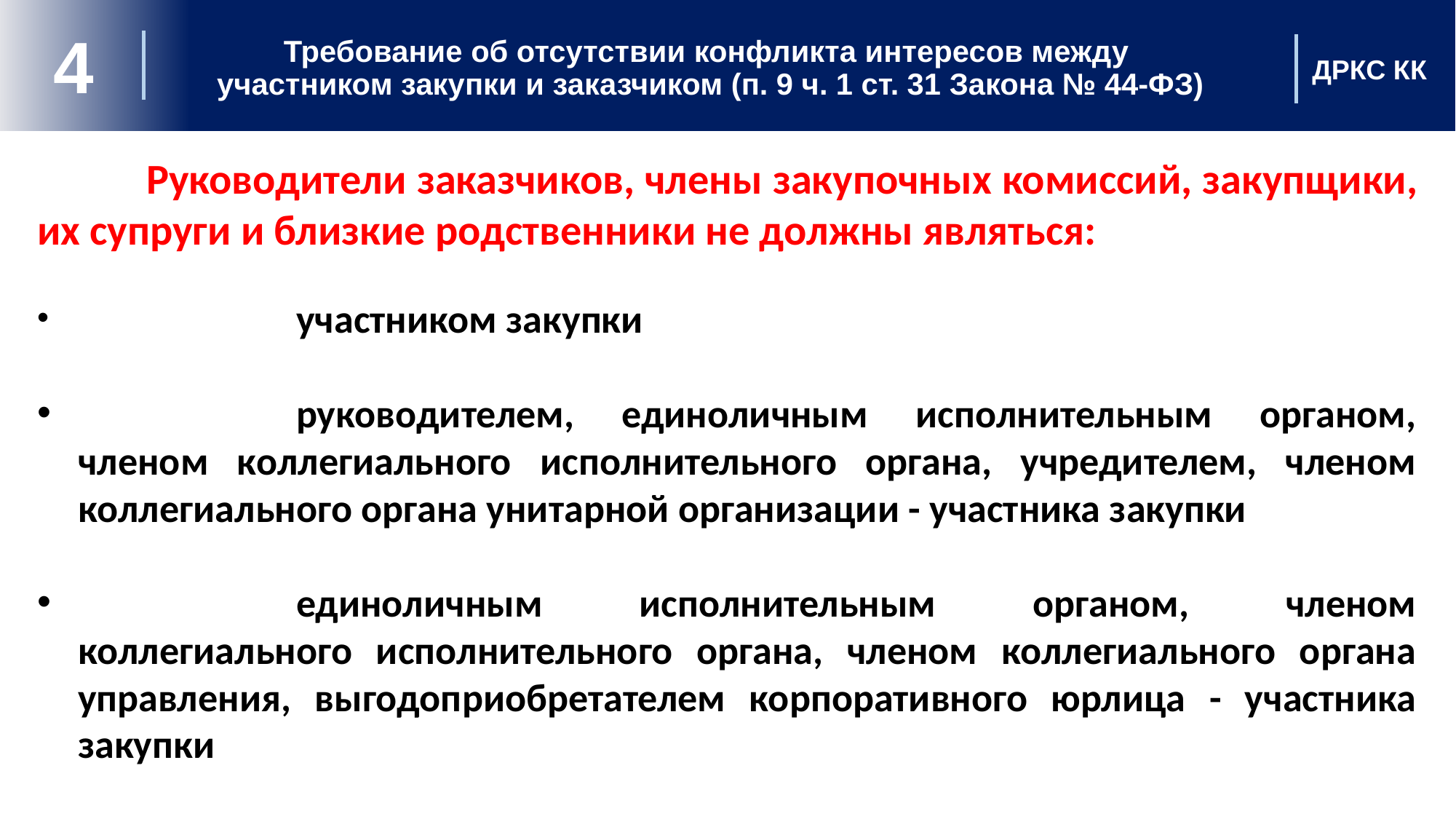

# Требование об отсутствии конфликта интересов между участником закупки и заказчиком (п. 9 ч. 1 ст. 31 Закона № 44-ФЗ)
4
ДРКС КК

	Руководители заказчиков, члены закупочных комиссий, закупщики, их супруги и близкие родственники не должны являться:

		участником закупки

		руководителем, единоличным исполнительным органом, членом коллегиального исполнительного органа, учредителем, членом коллегиального органа унитарной организации - участника закупки

		единоличным исполнительным органом, членом коллегиального исполнительного органа, членом коллегиального органа управления, выгодоприобретателем корпоративного юрлица - участника закупки